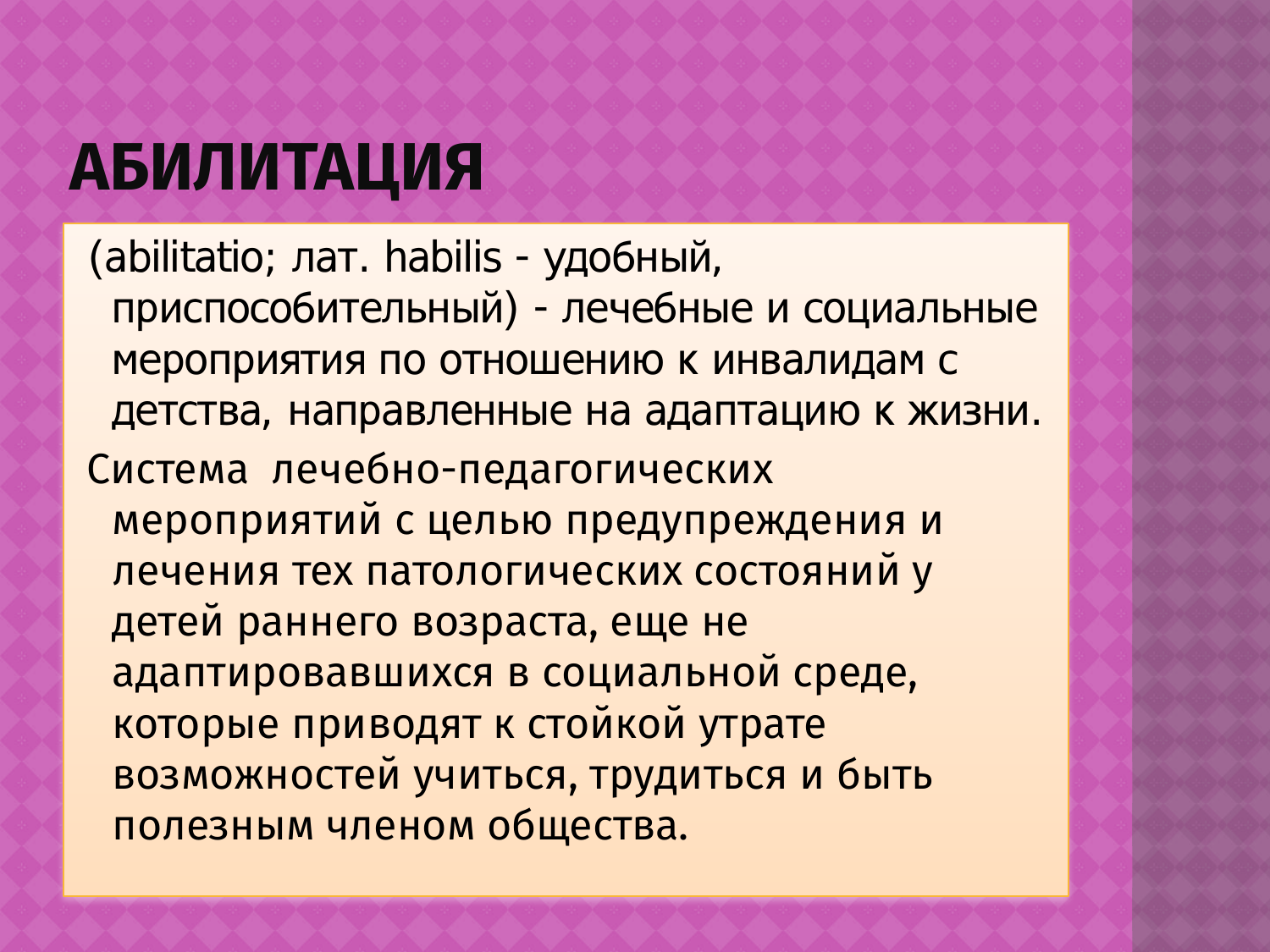

# Абилитация
 (abilitatio; лат. habilis - удобный, приспособительный) - лечебные и социальные мероприятия по отношению к инвалидам с детства, направленные на адаптацию к жизни.
 Система  лечебно-педагогических мероприятий с целью предупреждения и лечения тех патологических состояний у детей раннего возраста, еще не адаптировавшихся в социальной среде, которые приводят к стойкой утрате возможностей учиться, трудиться и быть полезным членом общества.